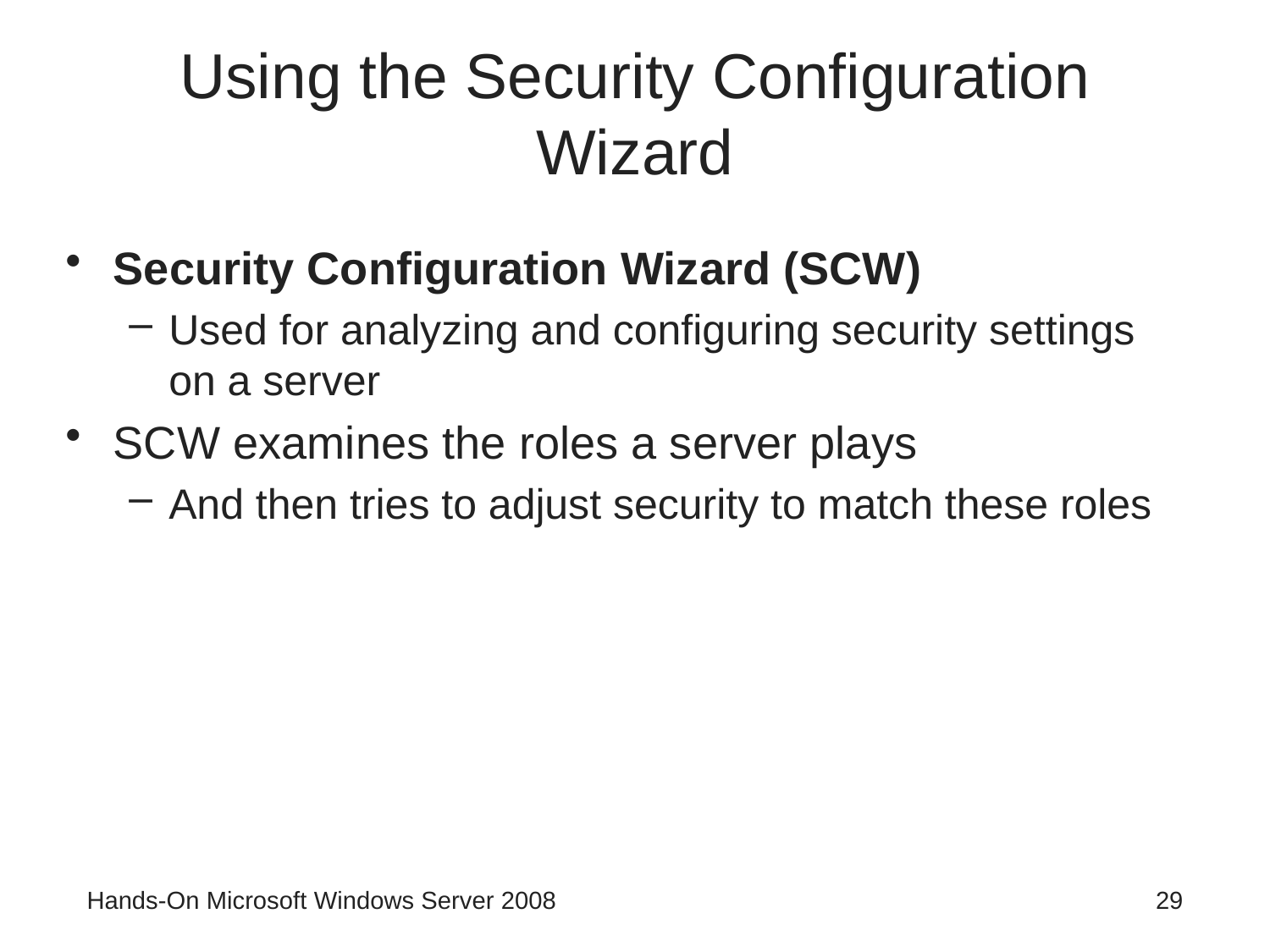

# Using the Security Configuration Wizard
Security Configuration Wizard (SCW)
Used for analyzing and configuring security settings on a server
SCW examines the roles a server plays
And then tries to adjust security to match these roles
Hands-On Microsoft Windows Server 2008
29